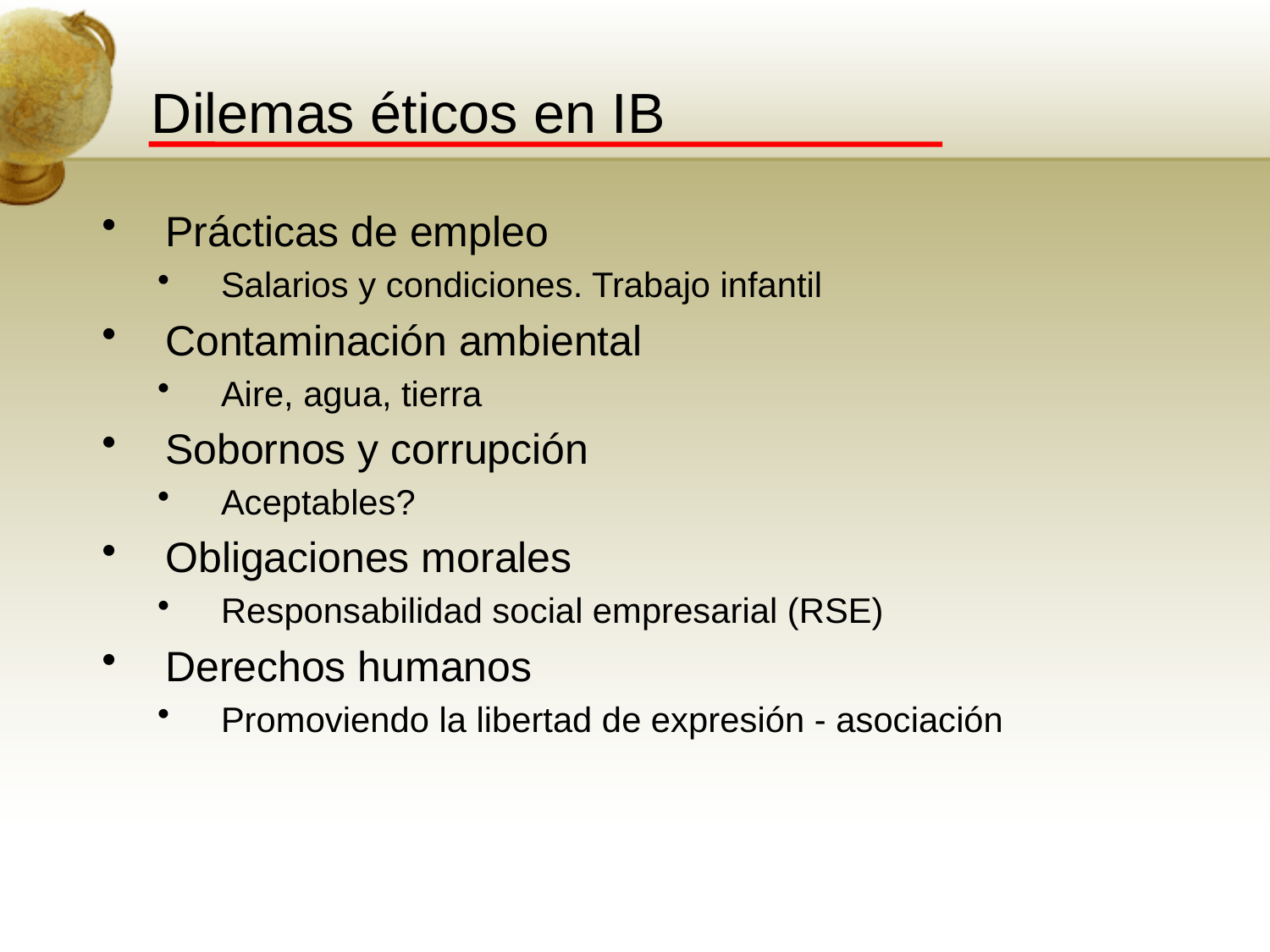

# Dilemas éticos en IB

Prácticas de empleo
Salarios y condiciones. Trabajo infantil
Contaminación ambiental
Aire, agua, tierra
Sobornos y corrupción
Aceptables?
Obligaciones morales
Responsabilidad social empresarial (RSE)
Derechos humanos
Promoviendo la libertad de expresión - asociación